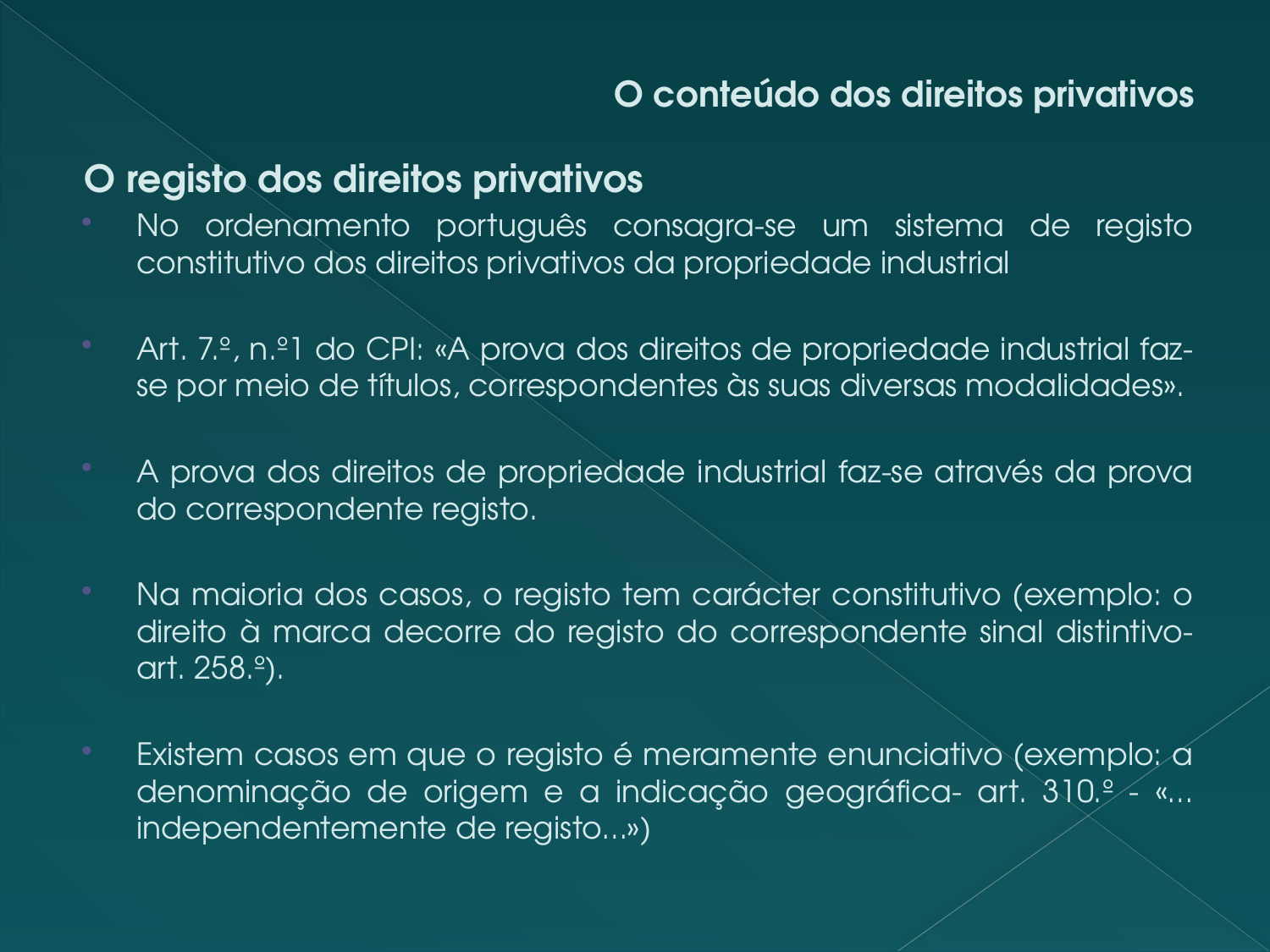

# O conteúdo dos direitos privativos
O registo dos direitos privativos
No ordenamento português consagra-se um sistema de registo constitutivo dos direitos privativos da propriedade industrial

Art. 7.º, n.º1 do CPI: «A prova dos direitos de propriedade industrial faz-se por meio de títulos, correspondentes às suas diversas modalidades».

A prova dos direitos de propriedade industrial faz-se através da prova do correspondente registo.

Na maioria dos casos, o registo tem carácter constitutivo (exemplo: o direito à marca decorre do registo do correspondente sinal distintivo- art. 258.º).

Existem casos em que o registo é meramente enunciativo (exemplo: a denominação de origem e a indicação geográfica- art. 310.º - «…independentemente de registo…»)